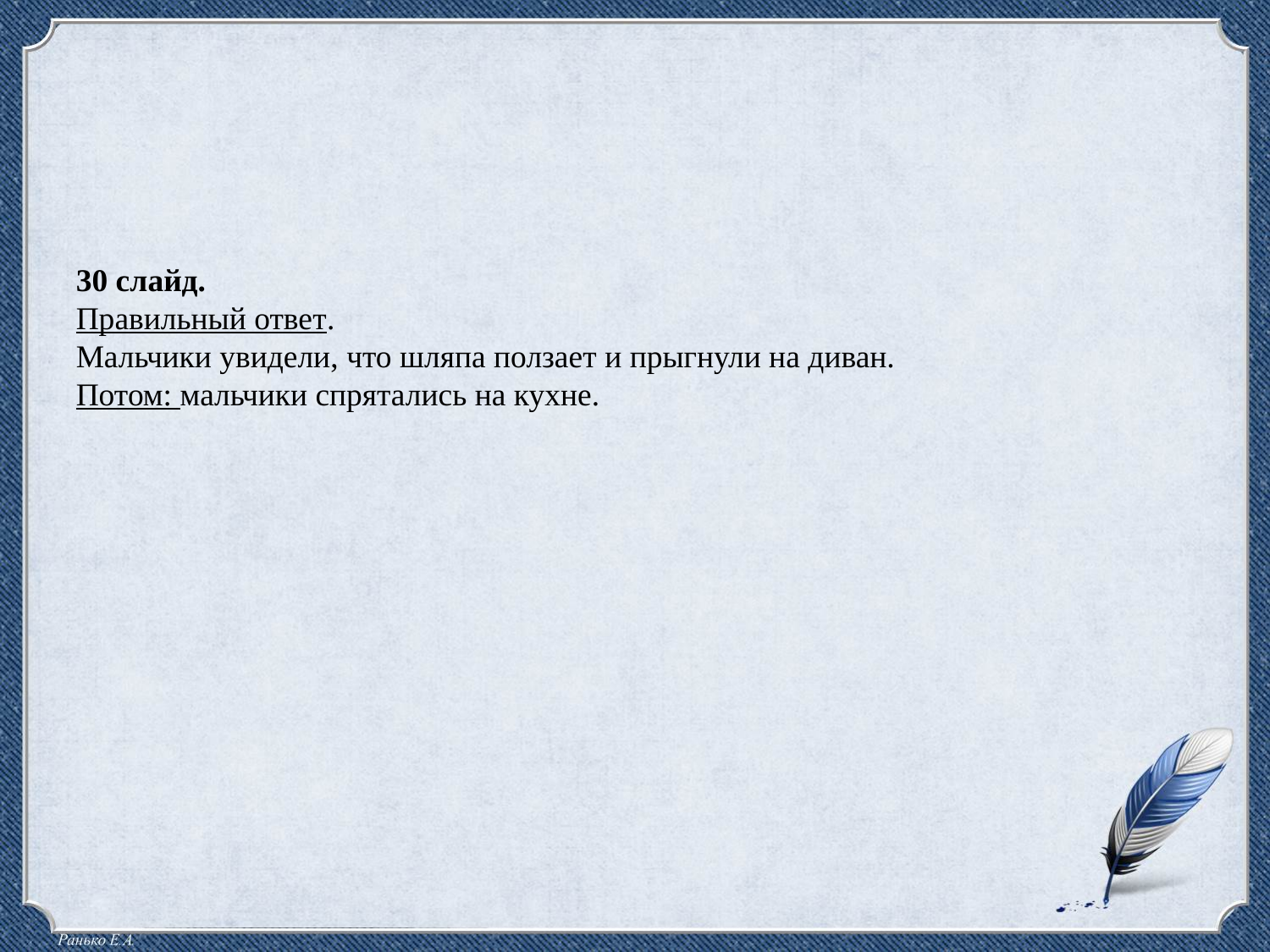

30 слайд.
Правильный ответ.
Мальчики увидели, что шляпа ползает и прыгнули на диван.
Потом: мальчики спрятались на кухне.